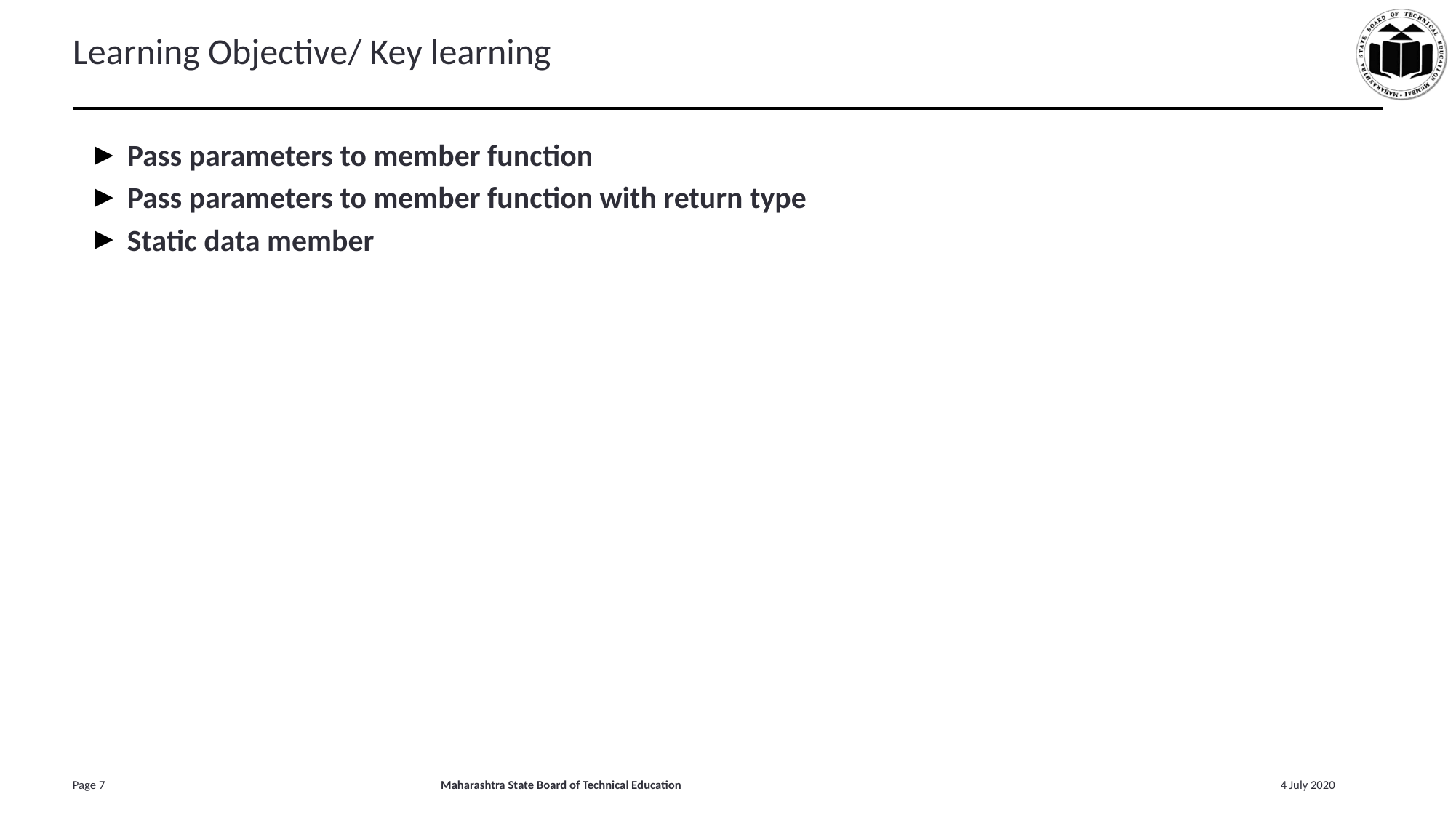

# Learning Objective/ Key learning
Pass parameters to member function
Pass parameters to member function with return type
Static data member